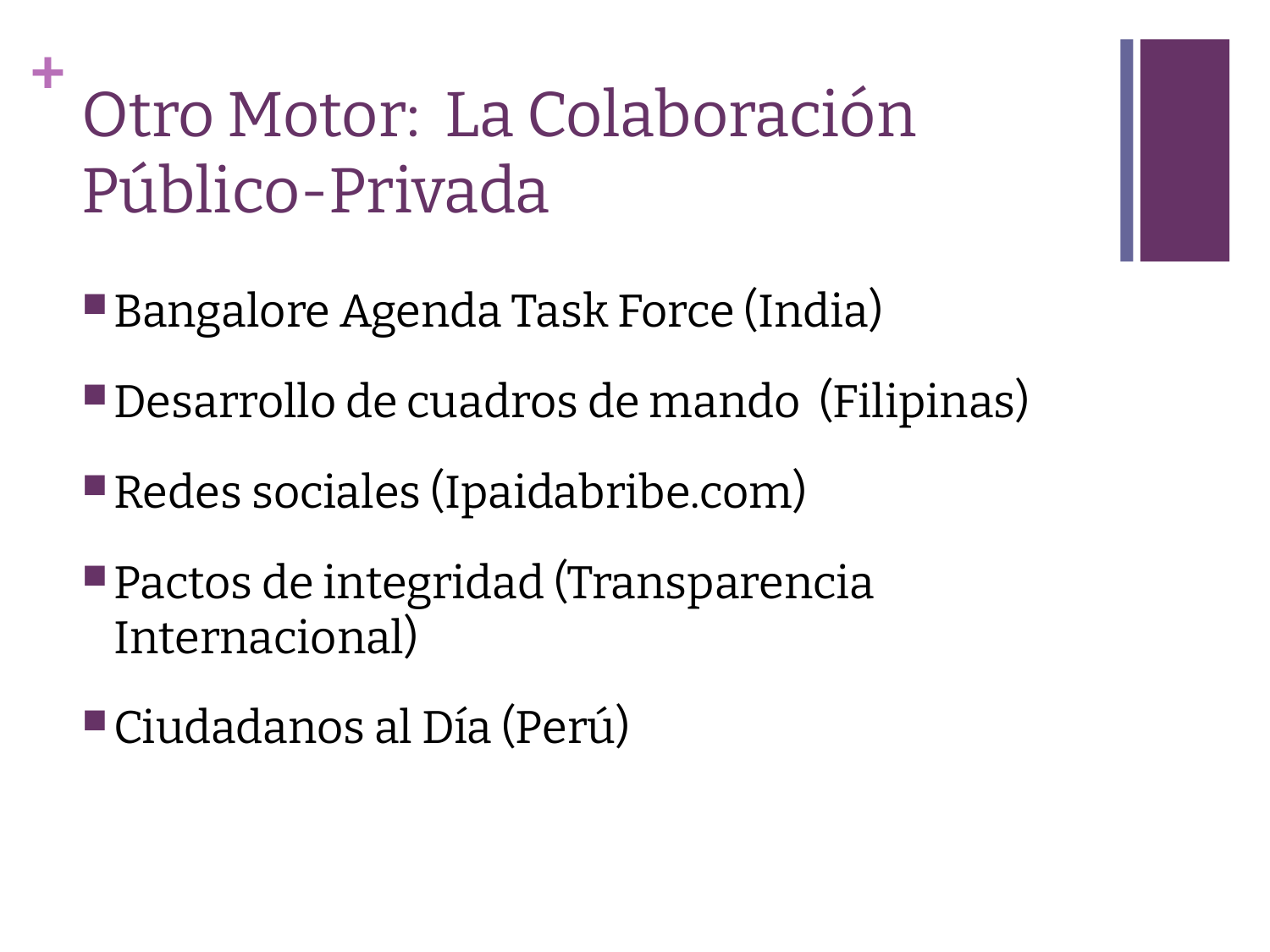

# Otro Motor:  La Colaboración Público-Privada
Bangalore Agenda Task Force (India)
Desarrollo de cuadros de mando  (Filipinas)
Redes sociales (Ipaidabribe.com)
Pactos de integridad (Transparencia Internacional)
Ciudadanos al Día (Perú)